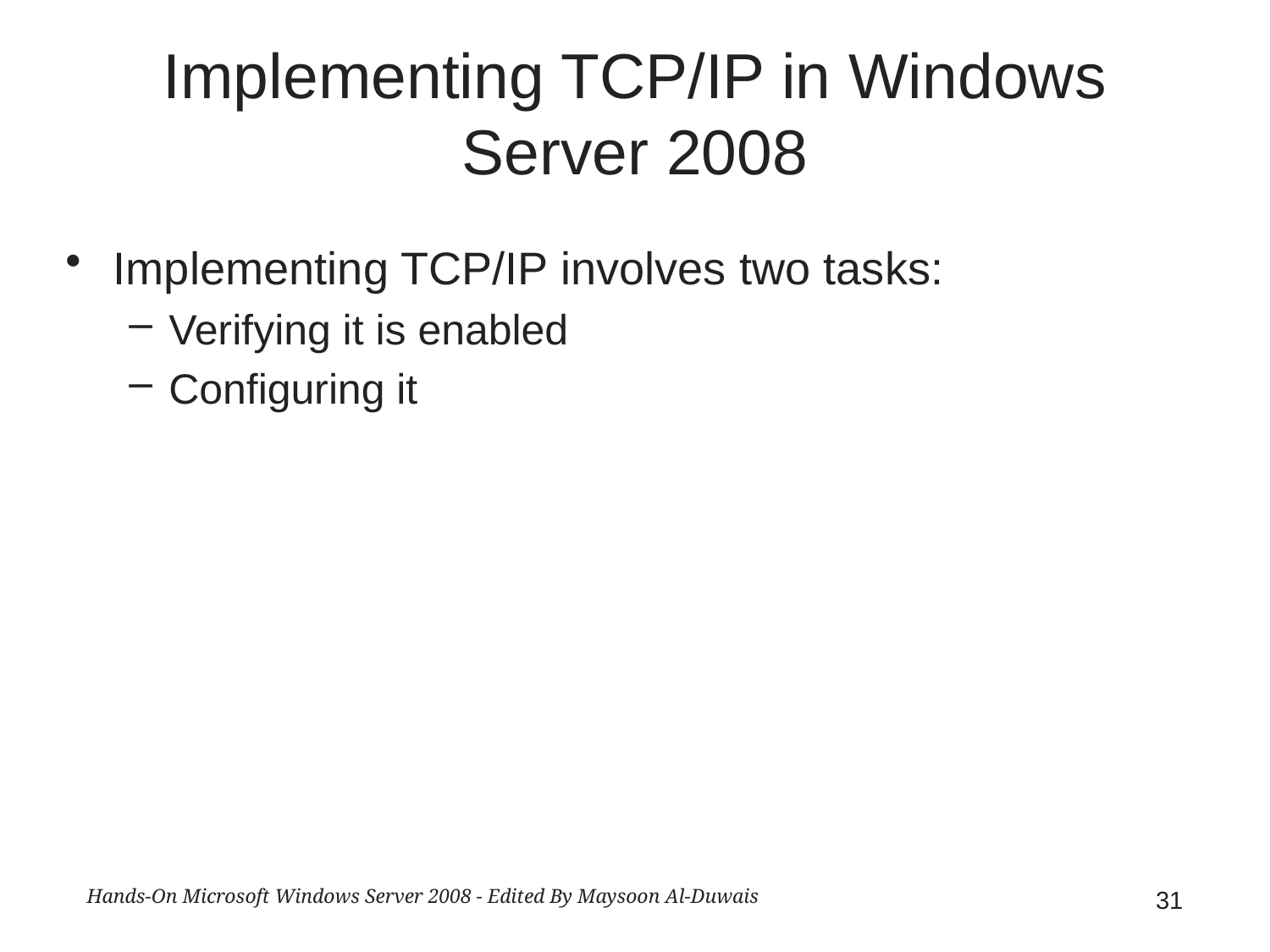

# Implementing TCP/IP in Windows Server 2008
Implementing TCP/IP involves two tasks:
Verifying it is enabled
Configuring it
Hands-On Microsoft Windows Server 2008 - Edited By Maysoon Al-Duwais
31